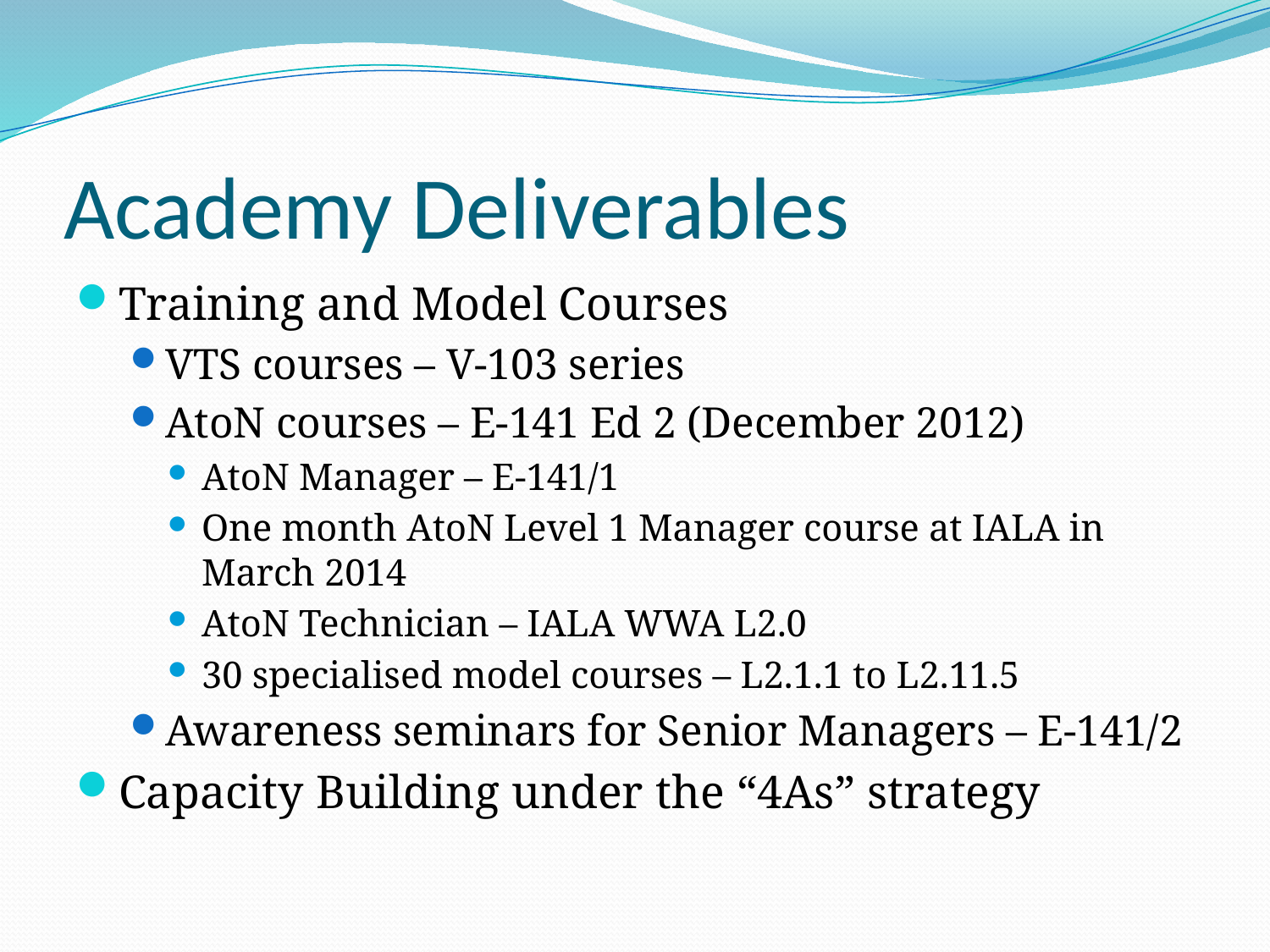

# Academy Deliverables
Training and Model Courses
VTS courses – V-103 series
AtoN courses – E-141 Ed 2 (December 2012)
AtoN Manager – E-141/1
One month AtoN Level 1 Manager course at IALA in March 2014
AtoN Technician – IALA WWA L2.0
30 specialised model courses – L2.1.1 to L2.11.5
Awareness seminars for Senior Managers – E-141/2
Capacity Building under the “4As” strategy